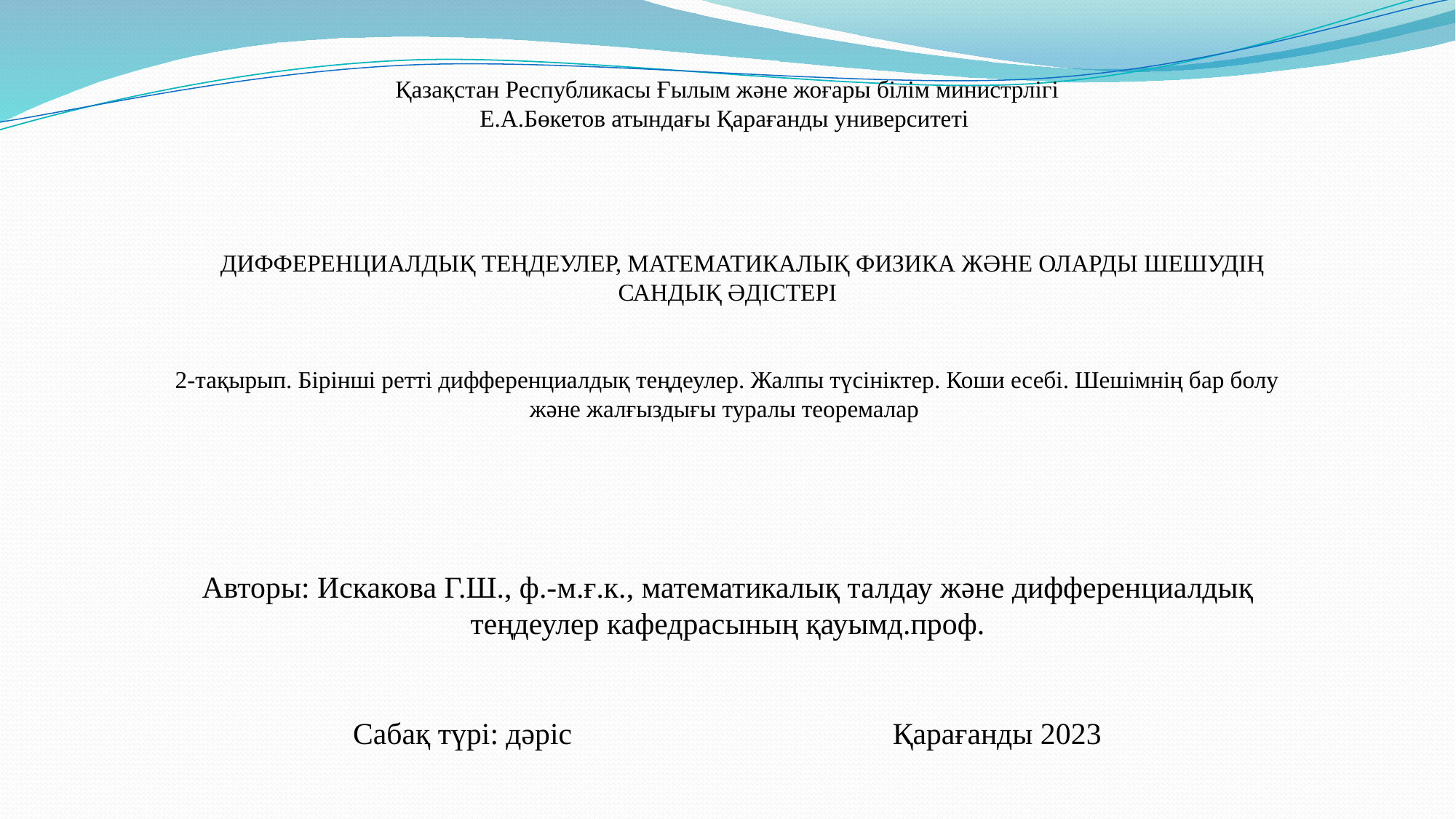

Қазақстан Республикасы Ғылым және жоғары білім министрлігі
Е.А.Бөкетов атындағы Қарағанды университеті

     ДИФФЕРЕНЦИАЛДЫҚ ТЕҢДЕУЛЕР, МАТЕМАТИКАЛЫҚ ФИЗИКА ЖӘНЕ ОЛАРДЫ ШЕШУДІҢ САНДЫҚ ӘДІСТЕРІ

2-тақырып. Бірінші ретті дифференциалдық теңдеулер. Жалпы түсініктер. Коши есебі. Шешімнің бар болу және жалғыздығы туралы теоремалар

Авторы: Искакова Г.Ш., ф.-м.ғ.к., математикалық талдау және дифференциалдық теңдеулер кафедрасының қауымд.проф.

Сабақ түрі: дәріс                                          Қарағанды 2023